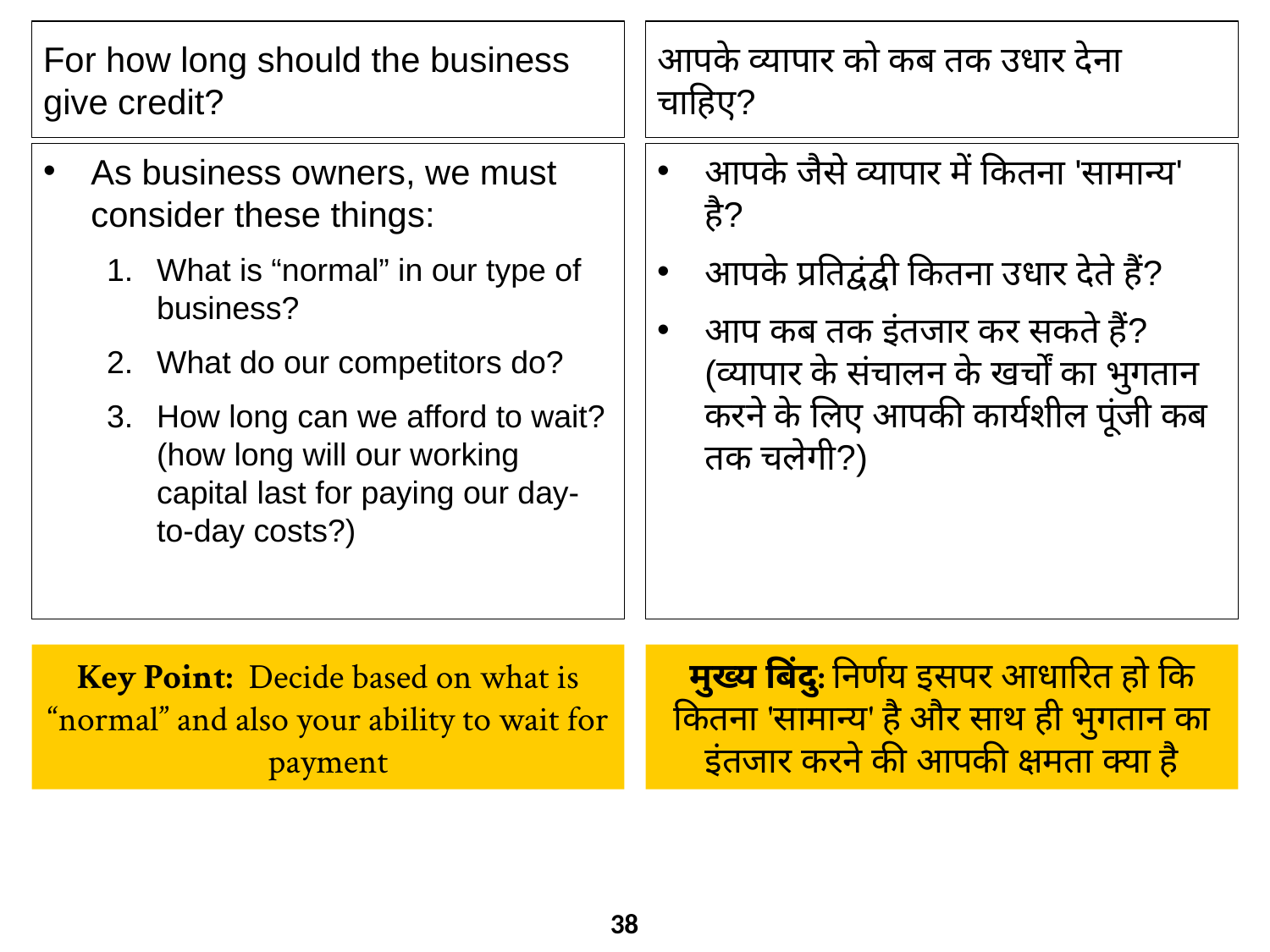

For how long should the business give credit?
आपके व्यापार को कब तक उधार देना चाहिए?
As business owners, we must consider these things:
What is “normal” in our type of business?
What do our competitors do?
How long can we afford to wait? (how long will our working capital last for paying our day-to-day costs?)

आपके जैसे व्यापार में कितना 'सामान्य' है?
आपके प्रतिद्वंद्वी कितना उधार देते हैं?
आप कब तक इंतजार कर सकते हैं? (व्यापार के संचालन के खर्चों का भुगतान करने के लिए आपकी कार्यशील पूंजी कब तक चलेगी?)
Key Point:  Decide based on what is “normal” and also your ability to wait for payment
मुख्य बिंदु: निर्णय इसपर आधारित हो कि कितना 'सामान्य' है और साथ ही भुगतान का इंतजार करने की आपकी क्षमता क्या है
38